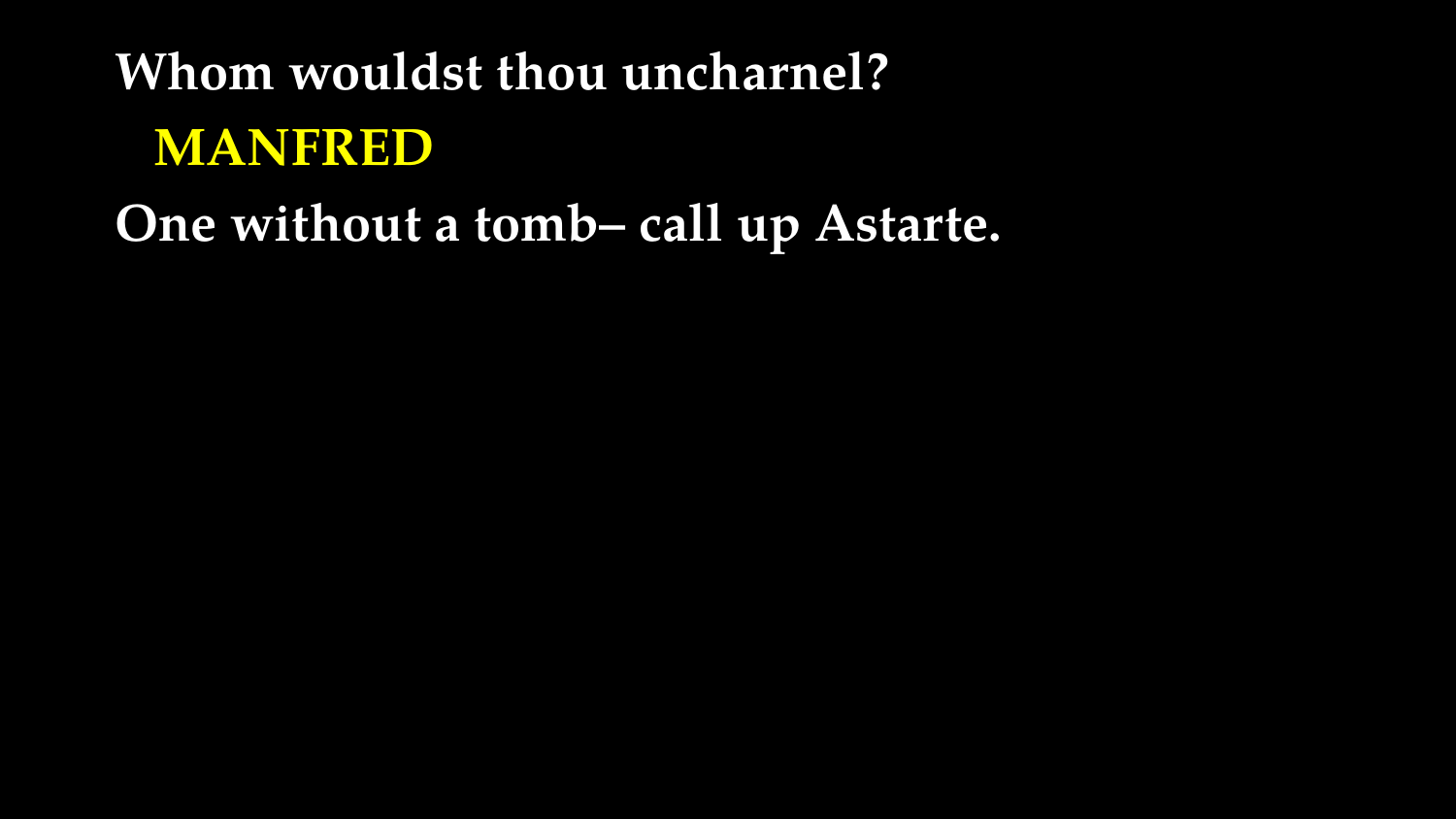

# Whom wouldst thou uncharnel? Manfred One without a tomb– call up Astarte.